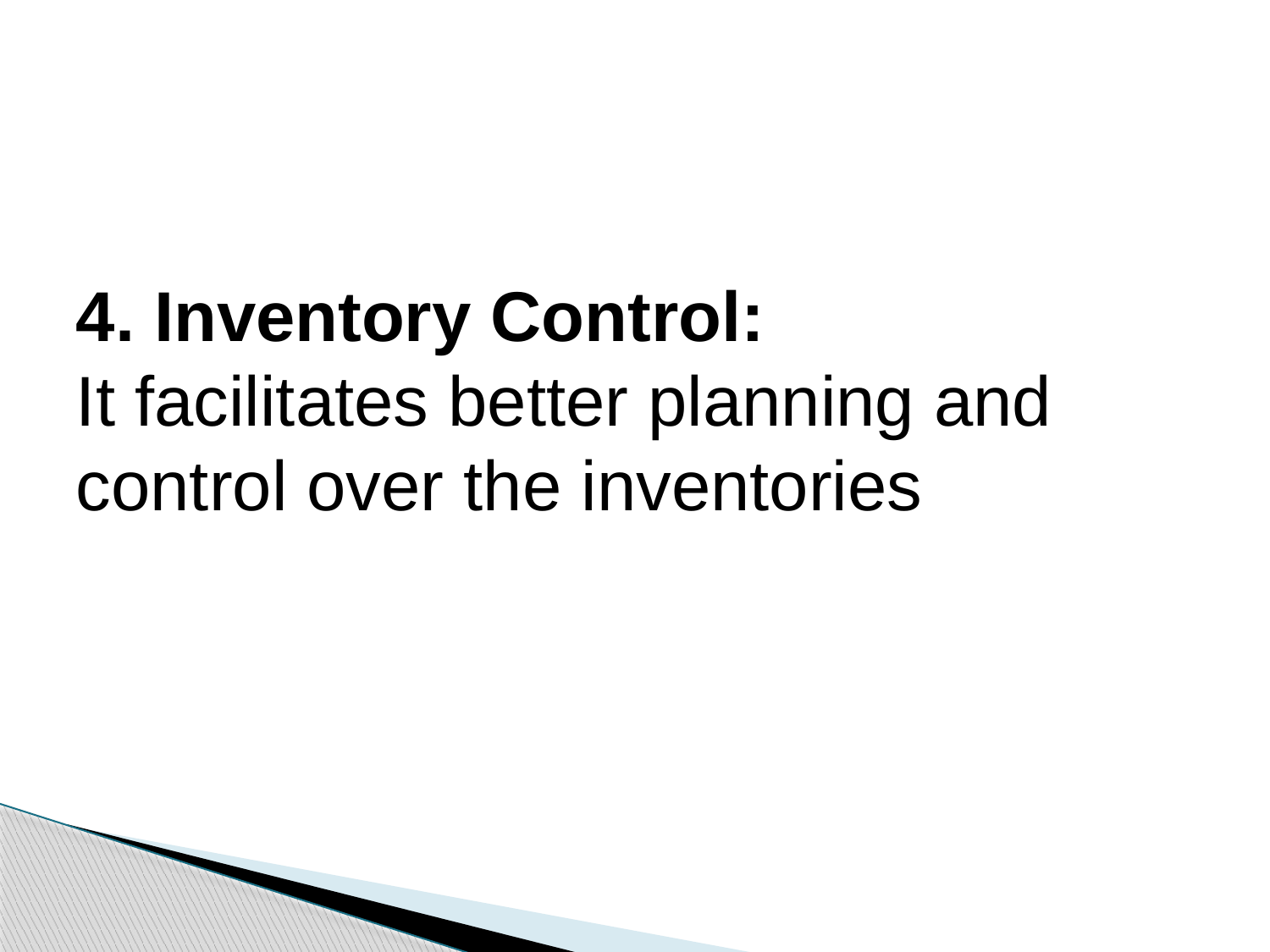

4. Inventory Control:
It facilitates better planning and control over the inventories